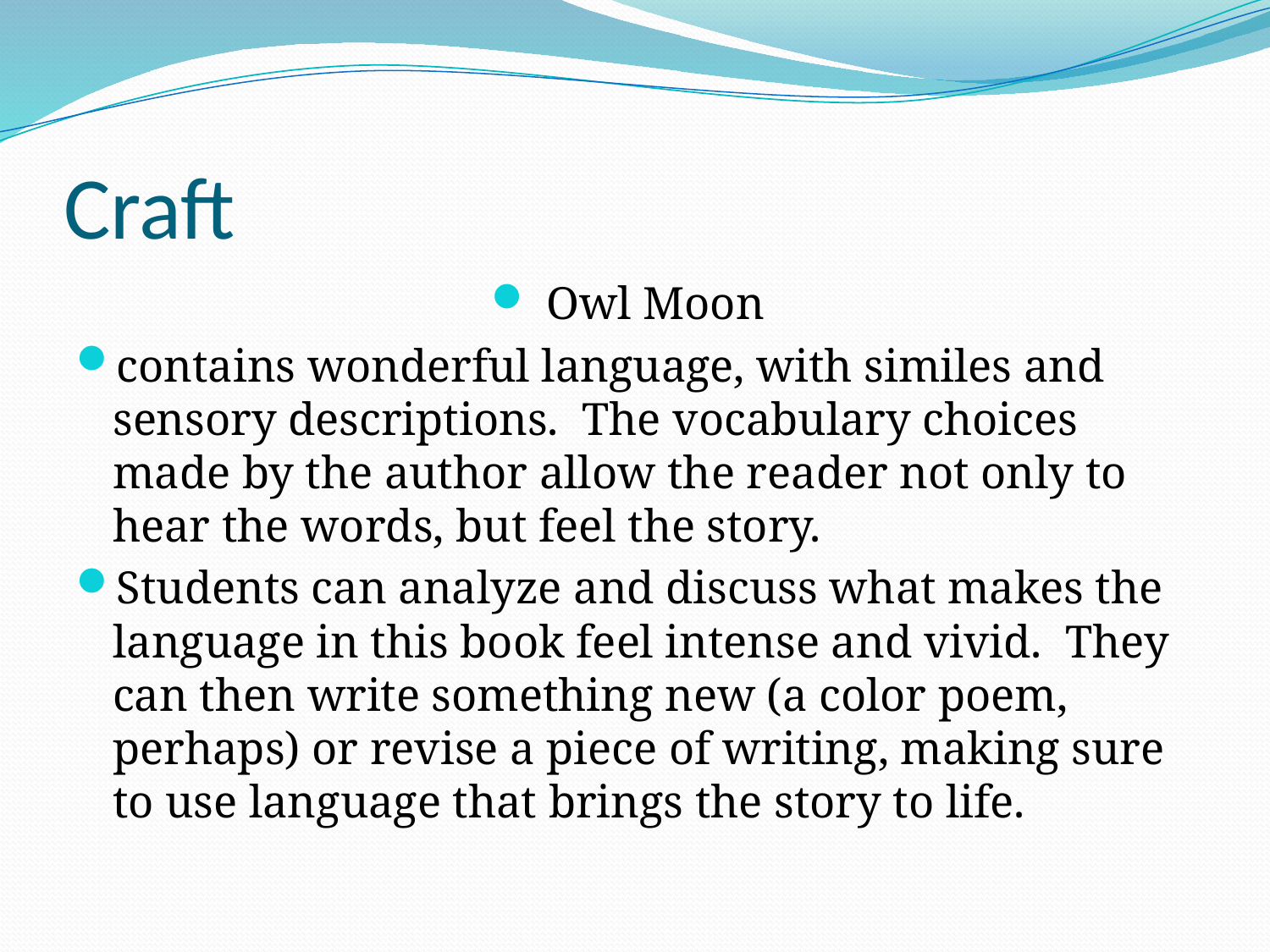

# Craft
Owl Moon
contains wonderful language, with similes and sensory descriptions.  The vocabulary choices made by the author allow the reader not only to hear the words, but feel the story.
Students can analyze and discuss what makes the language in this book feel intense and vivid.  They can then write something new (a color poem, perhaps) or revise a piece of writing, making sure to use language that brings the story to life.